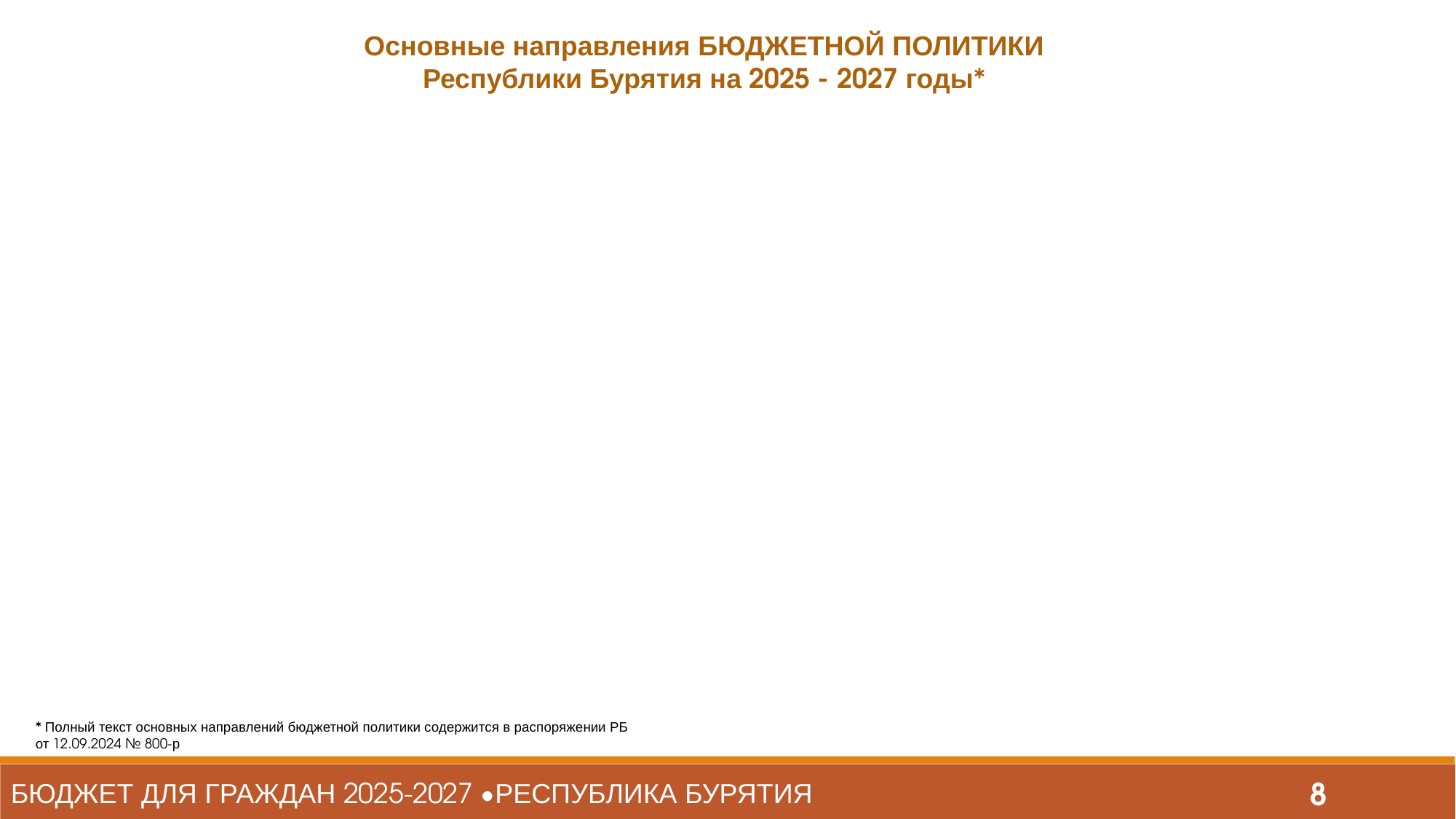

Основные направления БЮДЖЕТНОЙ ПОЛИТИКИ Республики Бурятия на 2025 - 2027 годы*

* Полный текст основных направлений бюджетной политики содержится в распоряжении РБ от 12.09.2024 № 800-р
БЮДЖЕТ ДЛЯ ГРАЖДАН 2025-2027 •РЕСПУБЛИКА БУРЯТИЯ
8